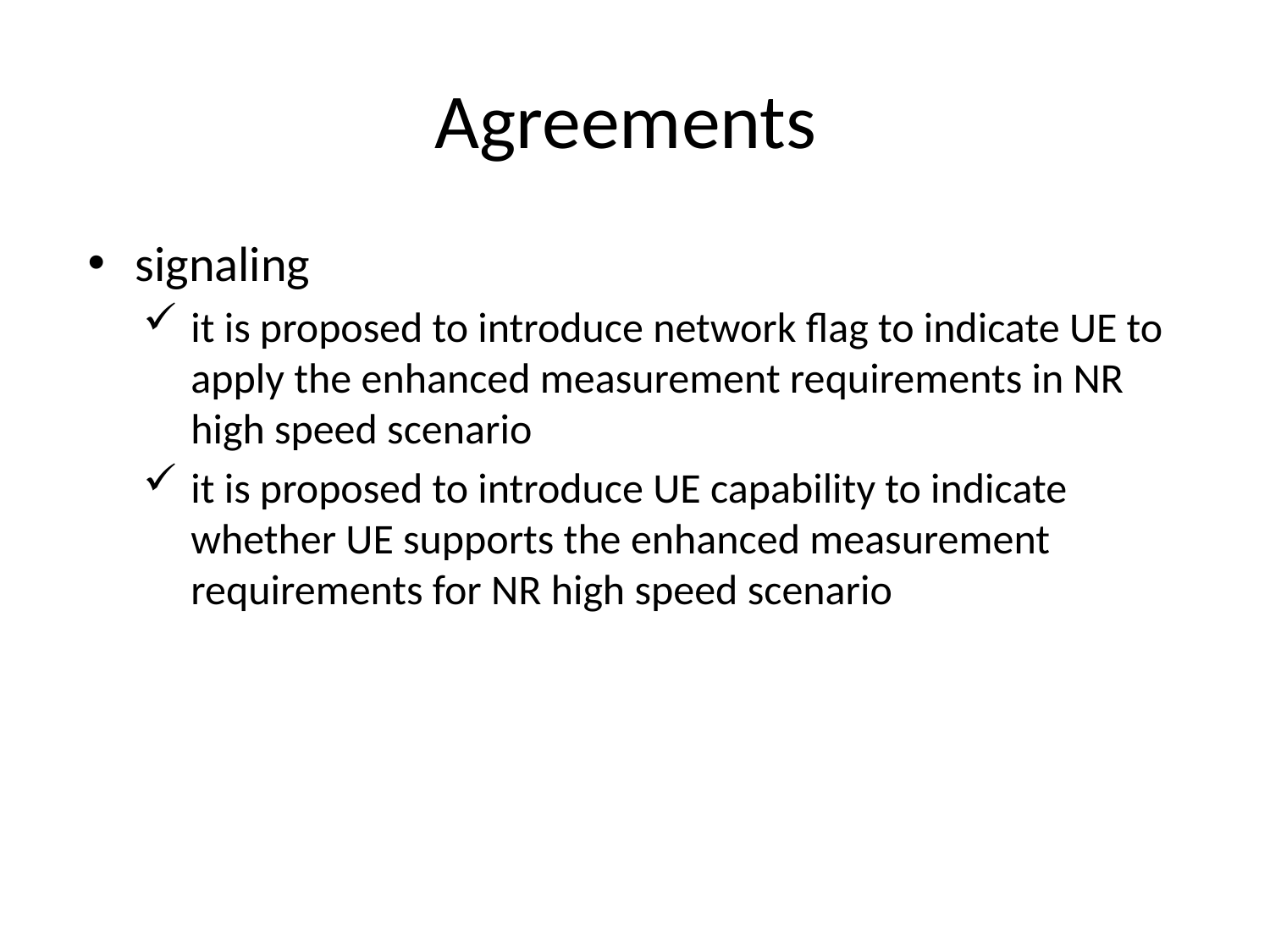

# Agreements
signaling
it is proposed to introduce network flag to indicate UE to apply the enhanced measurement requirements in NR high speed scenario
it is proposed to introduce UE capability to indicate whether UE supports the enhanced measurement requirements for NR high speed scenario